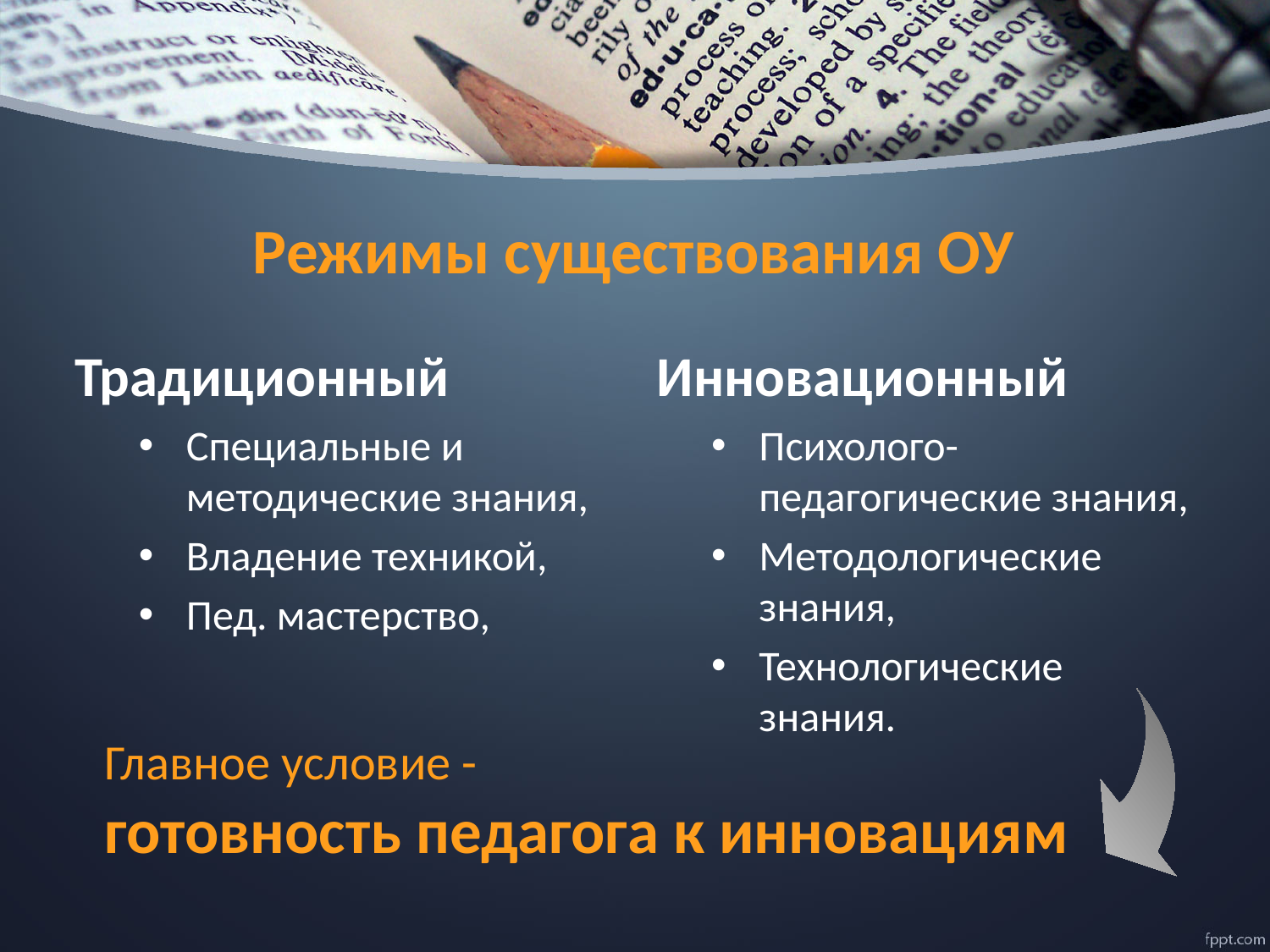

# Режимы существования ОУ
Традиционный
Инновационный
Специальные и методические знания,
Владение техникой,
Пед. мастерство,

Психолого-педагогические знания,
Методологические знания,
Технологические знания.

Главное условие -
готовность педагога к инновациям